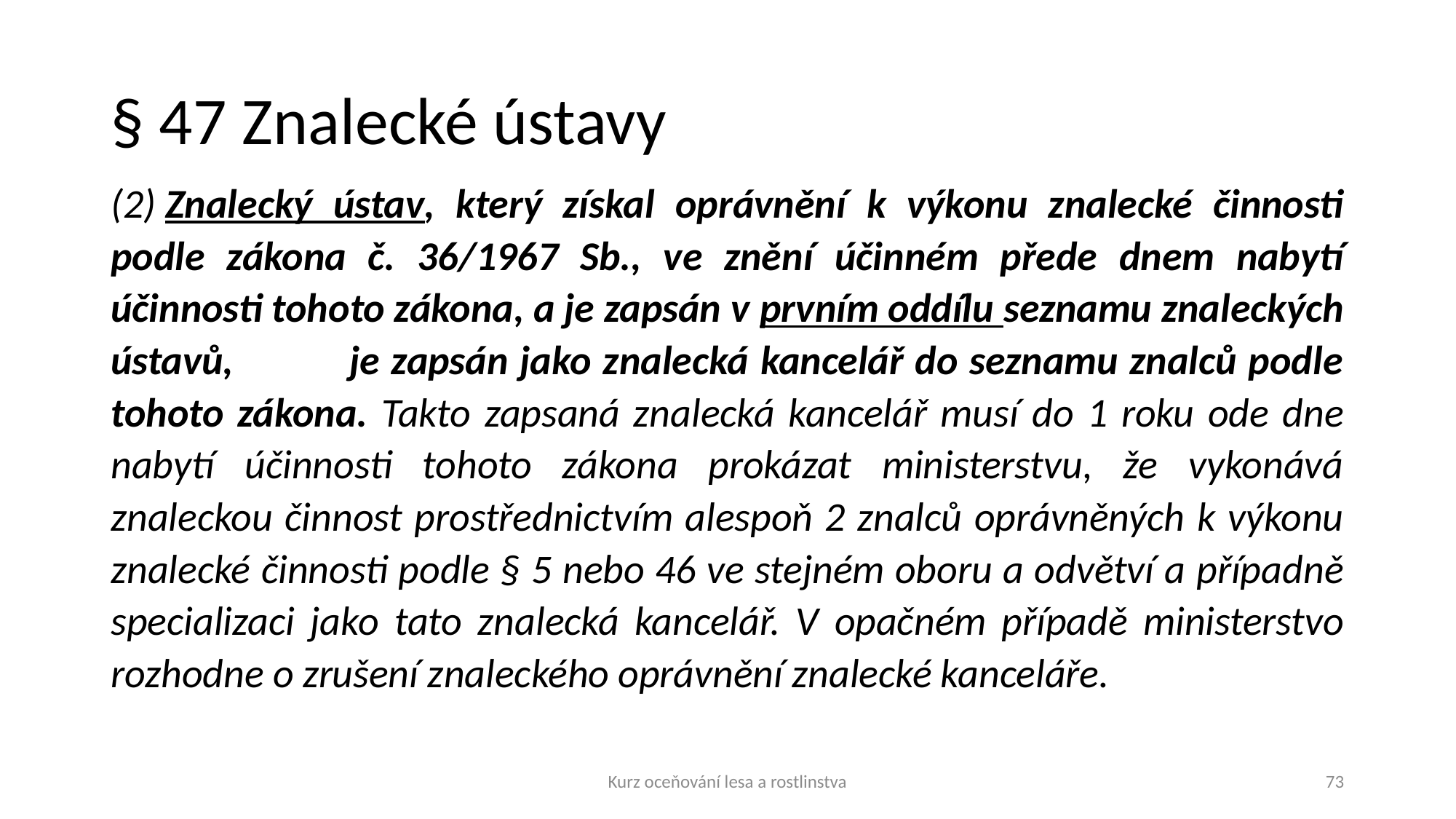

# § 47 Znalecké ústavy
(2) Znalecký ústav, který získal oprávnění k výkonu znalecké činnosti podle zákona č. 36/1967 Sb., ve znění účinném přede dnem nabytí účinnosti tohoto zákona, a je zapsán v prvním oddílu seznamu znaleckých ústavů,          je zapsán jako znalecká kancelář do seznamu znalců podle tohoto zákona. Takto zapsaná znalecká kancelář musí do 1 roku ode dne nabytí účinnosti tohoto zákona prokázat ministerstvu, že vykonává znaleckou činnost prostřednictvím alespoň 2 znalců oprávněných k výkonu znalecké činnosti podle § 5 nebo 46 ve stejném oboru a odvětví a případně specializaci jako tato znalecká kancelář. V opačném případě ministerstvo rozhodne o zrušení znaleckého oprávnění znalecké kanceláře.

Kurz oceňování lesa a rostlinstva
73